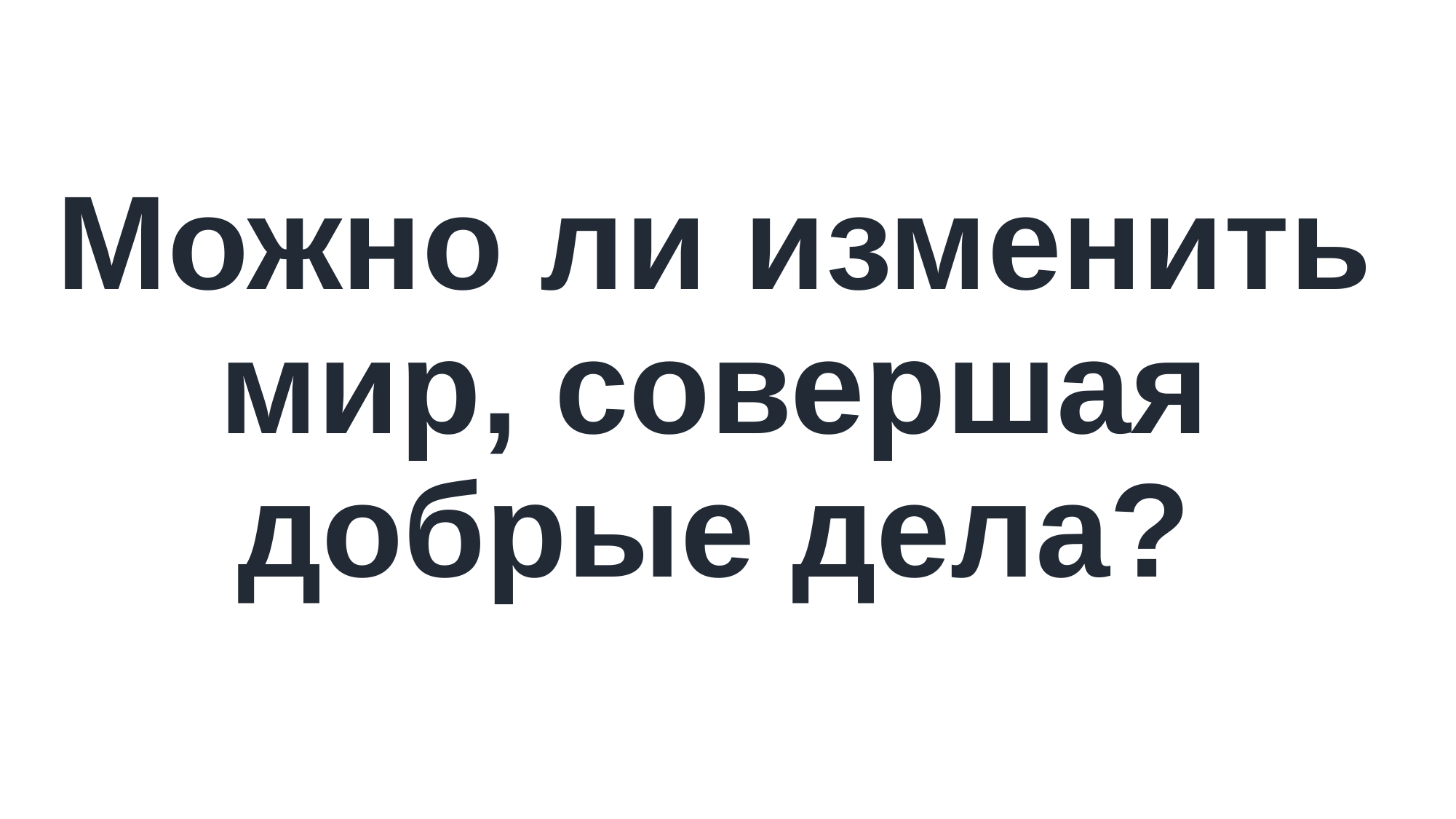

# Можно ли изменить мир, совершая добрые дела?